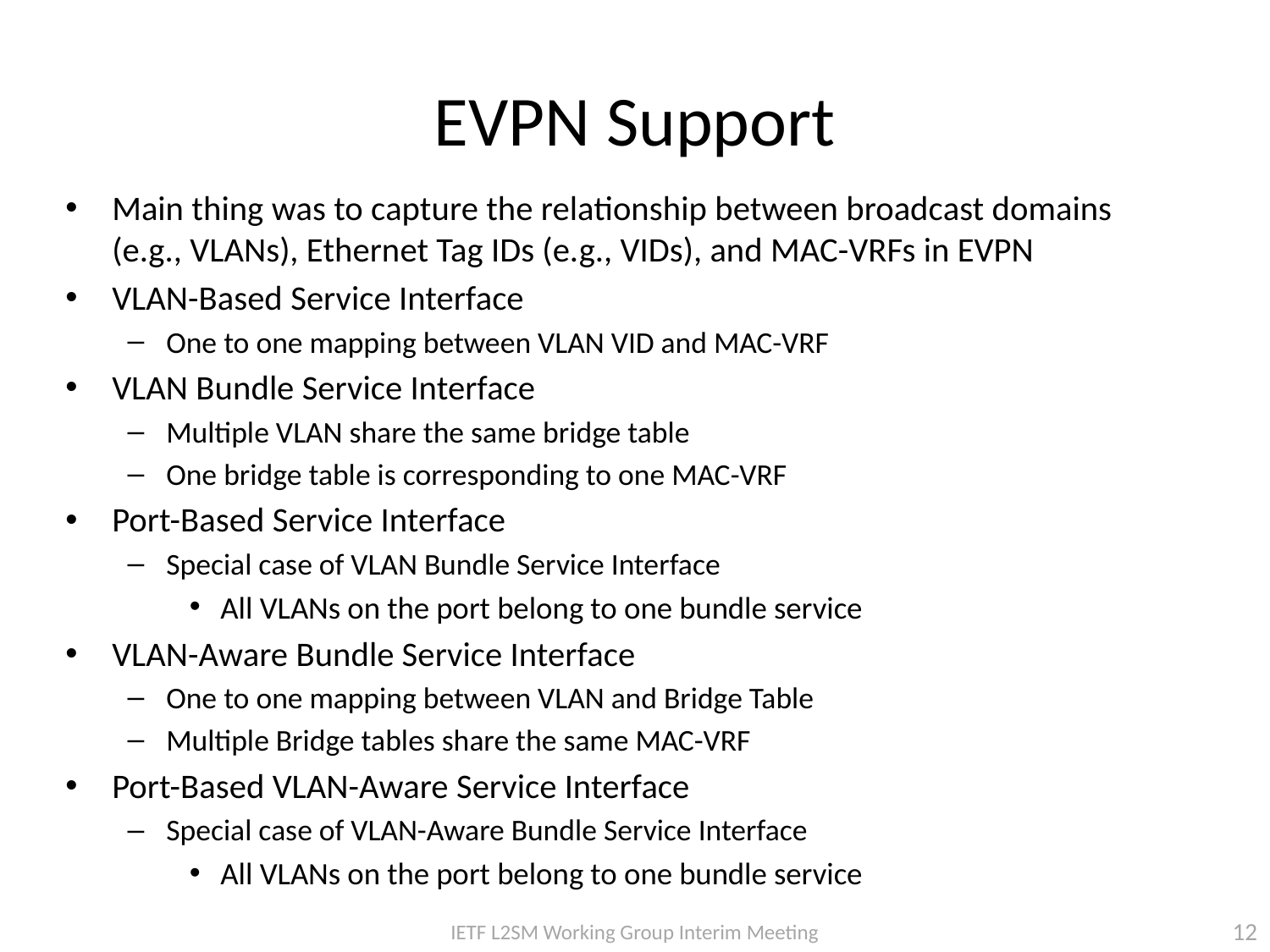

# EVPN Support
Main thing was to capture the relationship between broadcast domains (e.g., VLANs), Ethernet Tag IDs (e.g., VIDs), and MAC-VRFs in EVPN
VLAN-Based Service Interface
One to one mapping between VLAN VID and MAC-VRF
VLAN Bundle Service Interface
Multiple VLAN share the same bridge table
One bridge table is corresponding to one MAC-VRF
Port-Based Service Interface
Special case of VLAN Bundle Service Interface
All VLANs on the port belong to one bundle service
VLAN-Aware Bundle Service Interface
One to one mapping between VLAN and Bridge Table
Multiple Bridge tables share the same MAC-VRF
Port-Based VLAN-Aware Service Interface
Special case of VLAN-Aware Bundle Service Interface
All VLANs on the port belong to one bundle service